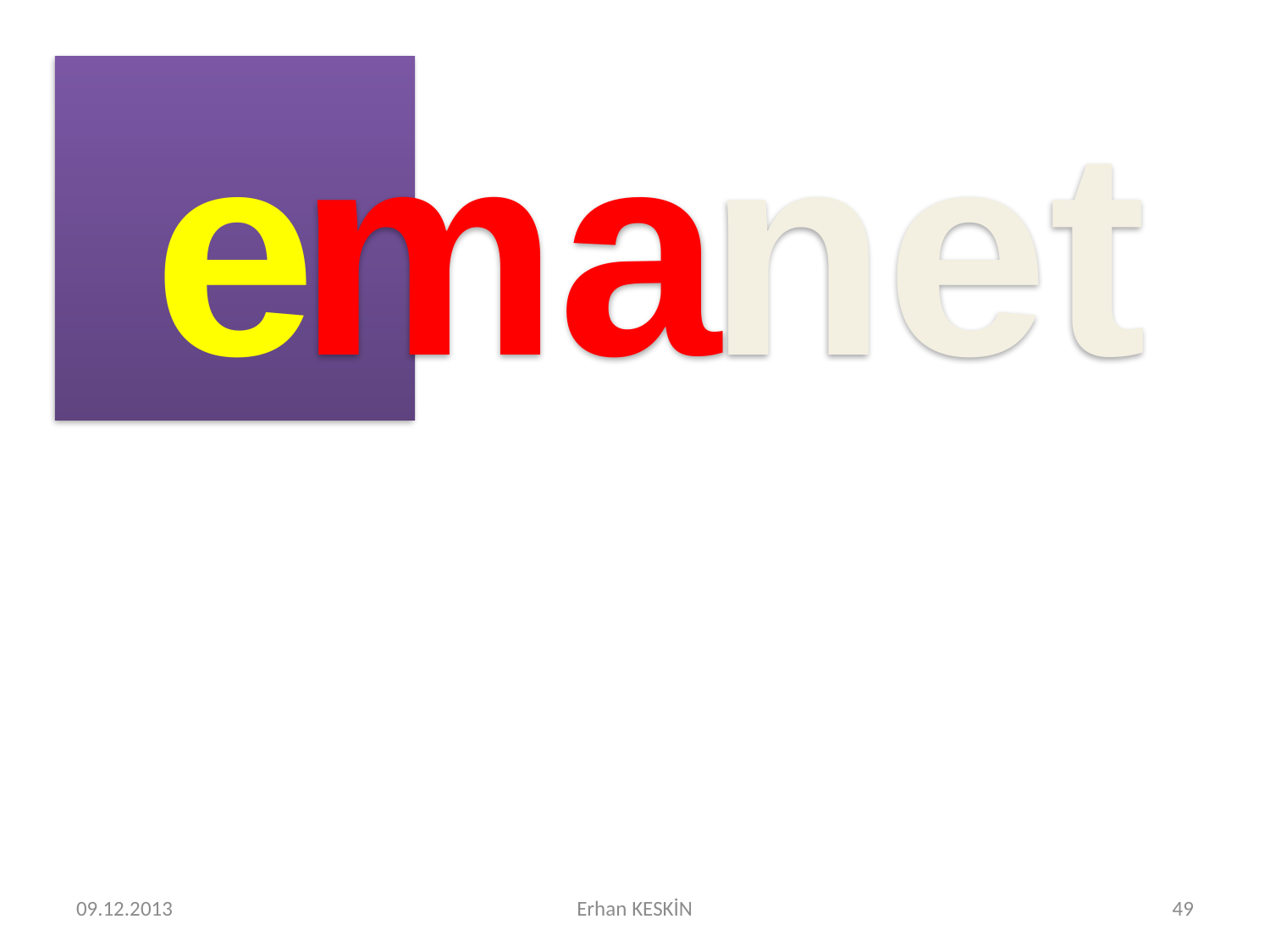

e
ma
net
09.12.2013
Erhan KESKİN
49